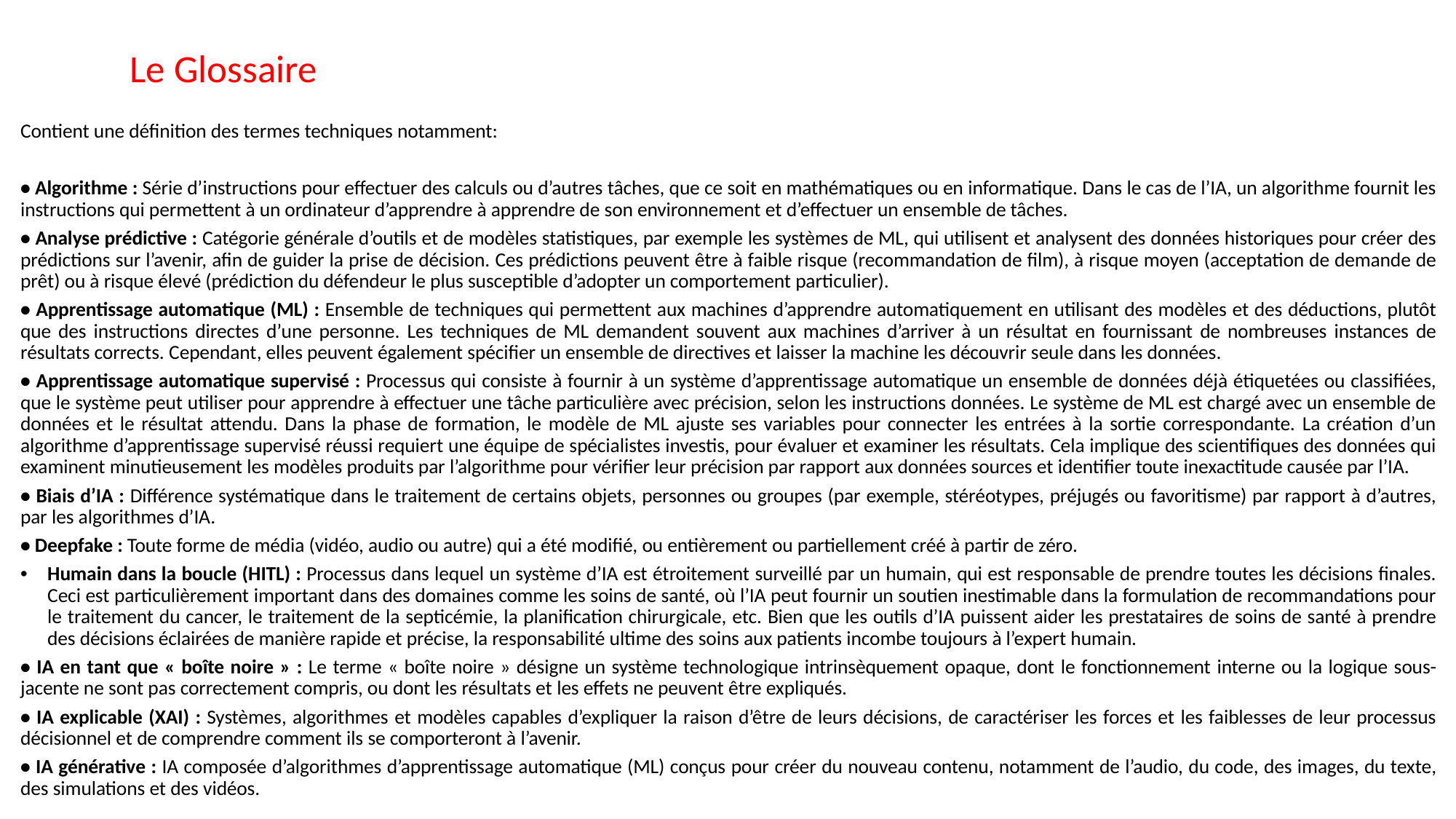

# Le Glossaire
Contient une définition des termes techniques notamment:

• Algorithme : Série d’instructions pour effectuer des calculs ou d’autres tâches, que ce soit en mathématiques ou en informatique. Dans le cas de l’IA, un algorithme fournit les instructions qui permettent à un ordinateur d’apprendre à apprendre de son environnement et d’effectuer un ensemble de tâches.
• Analyse prédictive : Catégorie générale d’outils et de modèles statistiques, par exemple les systèmes de ML, qui utilisent et analysent des données historiques pour créer des prédictions sur l’avenir, afin de guider la prise de décision. Ces prédictions peuvent être à faible risque (recommandation de film), à risque moyen (acceptation de demande de prêt) ou à risque élevé (prédiction du défendeur le plus susceptible d’adopter un comportement particulier).
• Apprentissage automatique (ML) : Ensemble de techniques qui permettent aux machines d’apprendre automatiquement en utilisant des modèles et des déductions, plutôt que des instructions directes d’une personne. Les techniques de ML demandent souvent aux machines d’arriver à un résultat en fournissant de nombreuses instances de résultats corrects. Cependant, elles peuvent également spécifier un ensemble de directives et laisser la machine les découvrir seule dans les données.
• Apprentissage automatique supervisé : Processus qui consiste à fournir à un système d’apprentissage automatique un ensemble de données déjà étiquetées ou classifiées, que le système peut utiliser pour apprendre à effectuer une tâche particulière avec précision, selon les instructions données. Le système de ML est chargé avec un ensemble de données et le résultat attendu. Dans la phase de formation, le modèle de ML ajuste ses variables pour connecter les entrées à la sortie correspondante. La création d’un algorithme d’apprentissage supervisé réussi requiert une équipe de spécialistes investis, pour évaluer et examiner les résultats. Cela implique des scientifiques des données qui examinent minutieusement les modèles produits par l’algorithme pour vérifier leur précision par rapport aux données sources et identifier toute inexactitude causée par l’IA.
• Biais d’IA : Différence systématique dans le traitement de certains objets, personnes ou groupes (par exemple, stéréotypes, préjugés ou favoritisme) par rapport à d’autres, par les algorithmes d’IA.
• Deepfake : Toute forme de média (vidéo, audio ou autre) qui a été modifié, ou entièrement ou partiellement créé à partir de zéro.
Humain dans la boucle (HITL) : Processus dans lequel un système d’IA est étroitement surveillé par un humain, qui est responsable de prendre toutes les décisions finales. Ceci est particulièrement important dans des domaines comme les soins de santé, où l’IA peut fournir un soutien inestimable dans la formulation de recommandations pour le traitement du cancer, le traitement de la septicémie, la planification chirurgicale, etc. Bien que les outils d’IA puissent aider les prestataires de soins de santé à prendre des décisions éclairées de manière rapide et précise, la responsabilité ultime des soins aux patients incombe toujours à l’expert humain.
• IA en tant que « boîte noire » : Le terme « boîte noire » désigne un système technologique intrinsèquement opaque, dont le fonctionnement interne ou la logique sous-jacente ne sont pas correctement compris, ou dont les résultats et les effets ne peuvent être expliqués.
• IA explicable (XAI) : Systèmes, algorithmes et modèles capables d’expliquer la raison d’être de leurs décisions, de caractériser les forces et les faiblesses de leur processus décisionnel et de comprendre comment ils se comporteront à l’avenir.
• IA générative : IA composée d’algorithmes d’apprentissage automatique (ML) conçus pour créer du nouveau contenu, notamment de l’audio, du code, des images, du texte, des simulations et des vidéos.